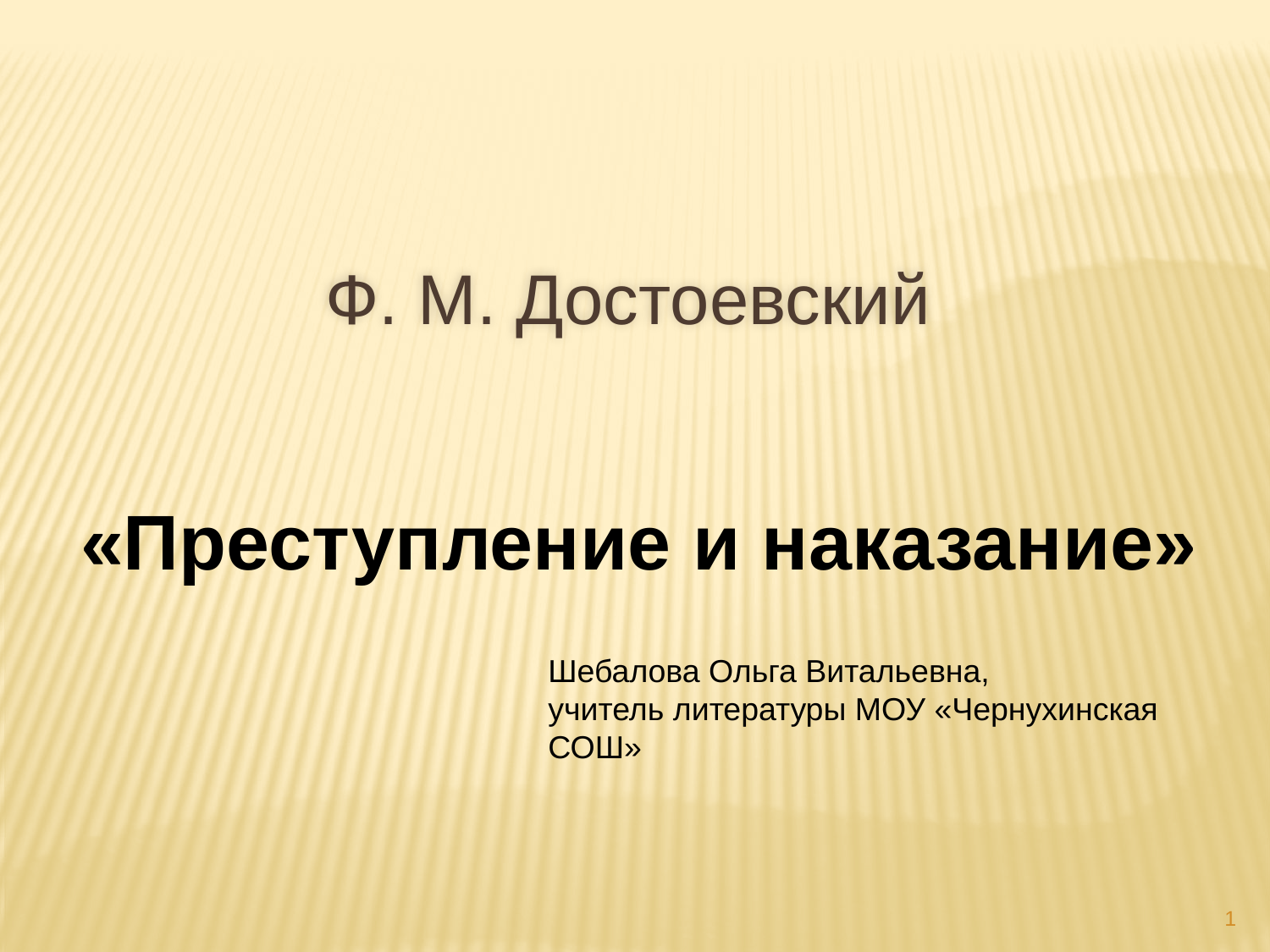

Ф. М. Достоевский
«Преступление и наказание»
Шебалова Ольга Витальевна,
учитель литературы МОУ «Чернухинская СОШ»
1